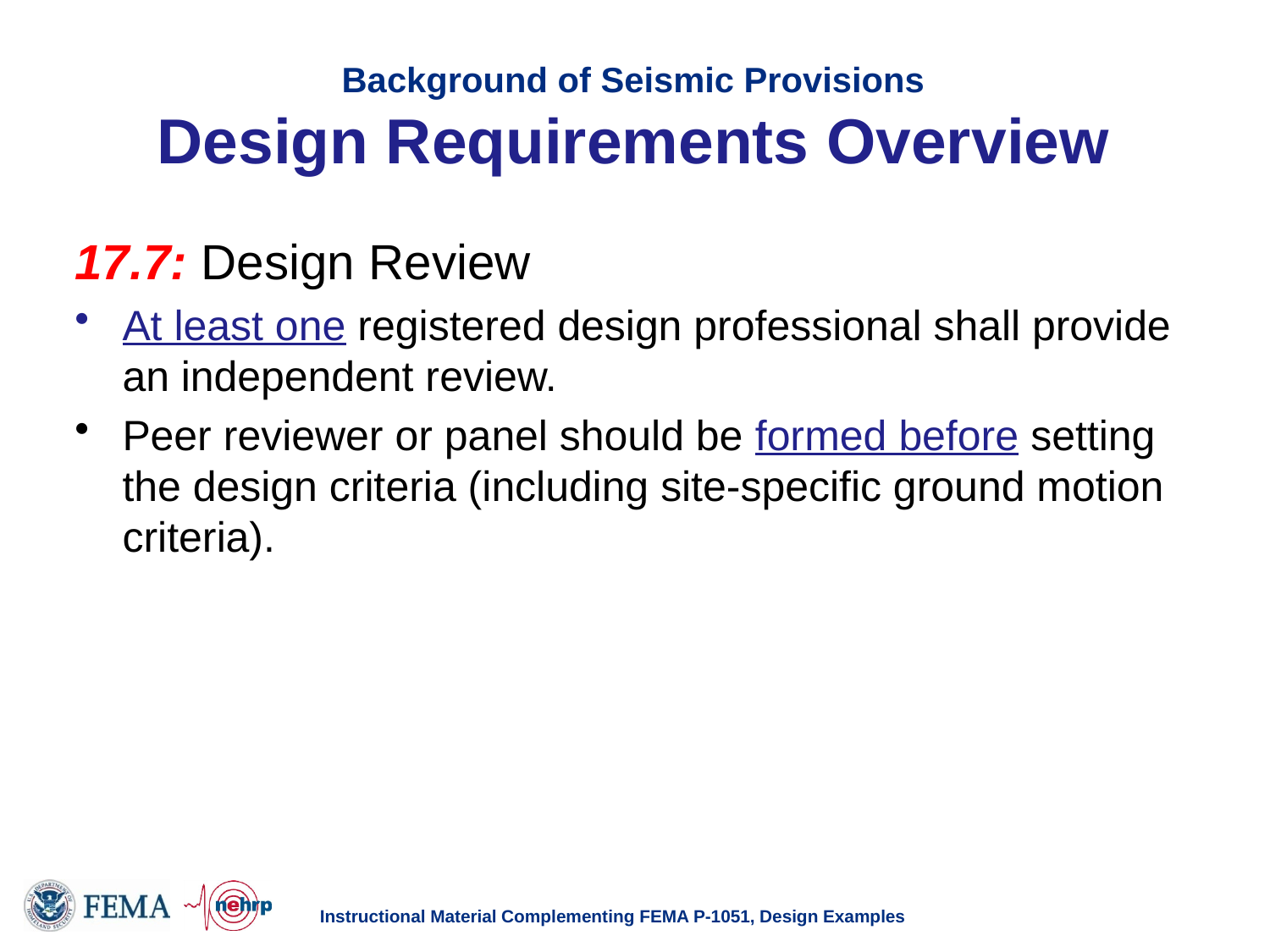

# Background of Seismic Provisions Design Requirements Overview
17.7: Design Review
At least one registered design professional shall provide an independent review.
Peer reviewer or panel should be formed before setting the design criteria (including site-specific ground motion criteria).
Instructional Material Complementing FEMA P-1051, Design Examples